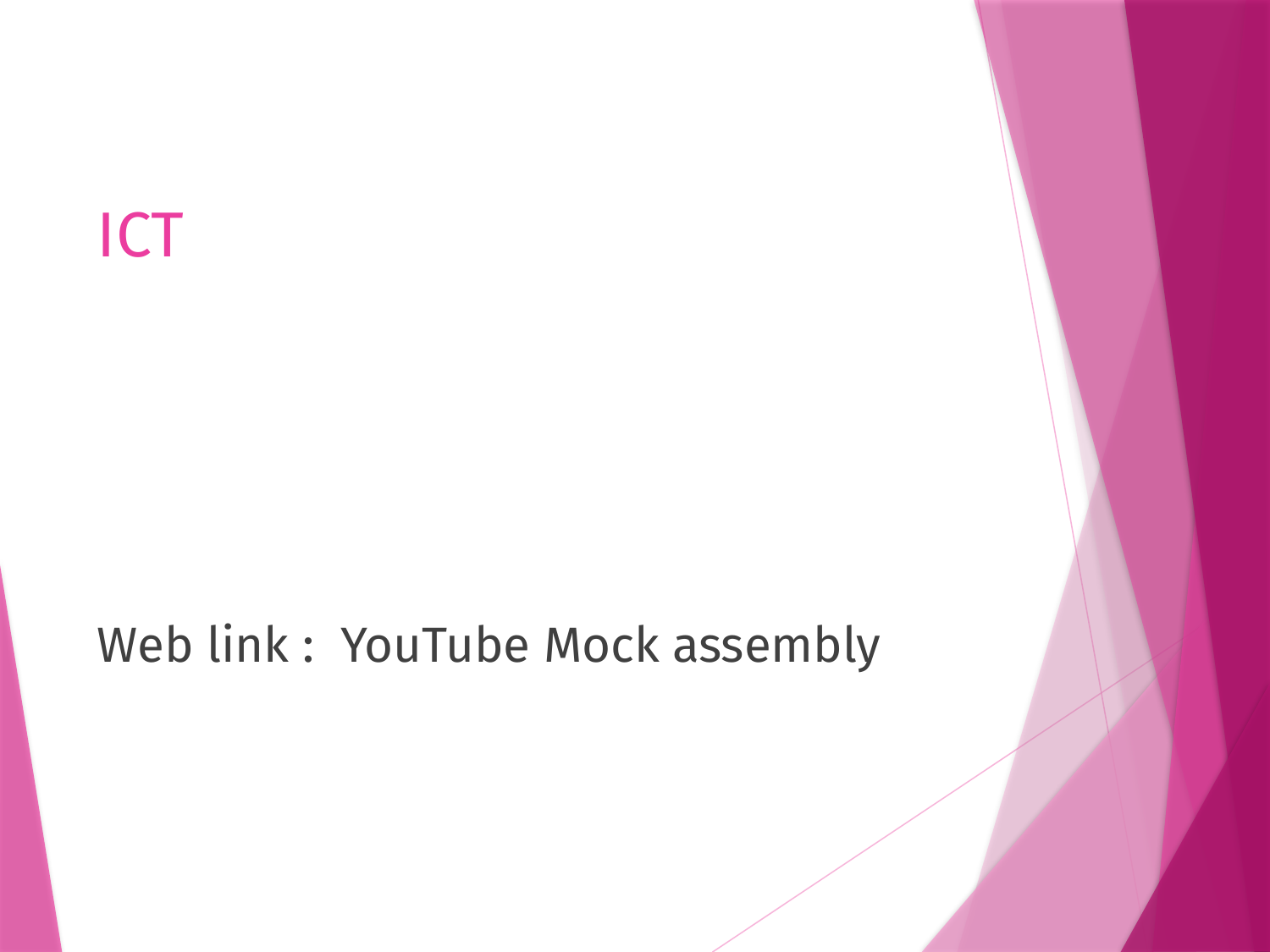

# ICT

Web link :  YouTube Mock assembly